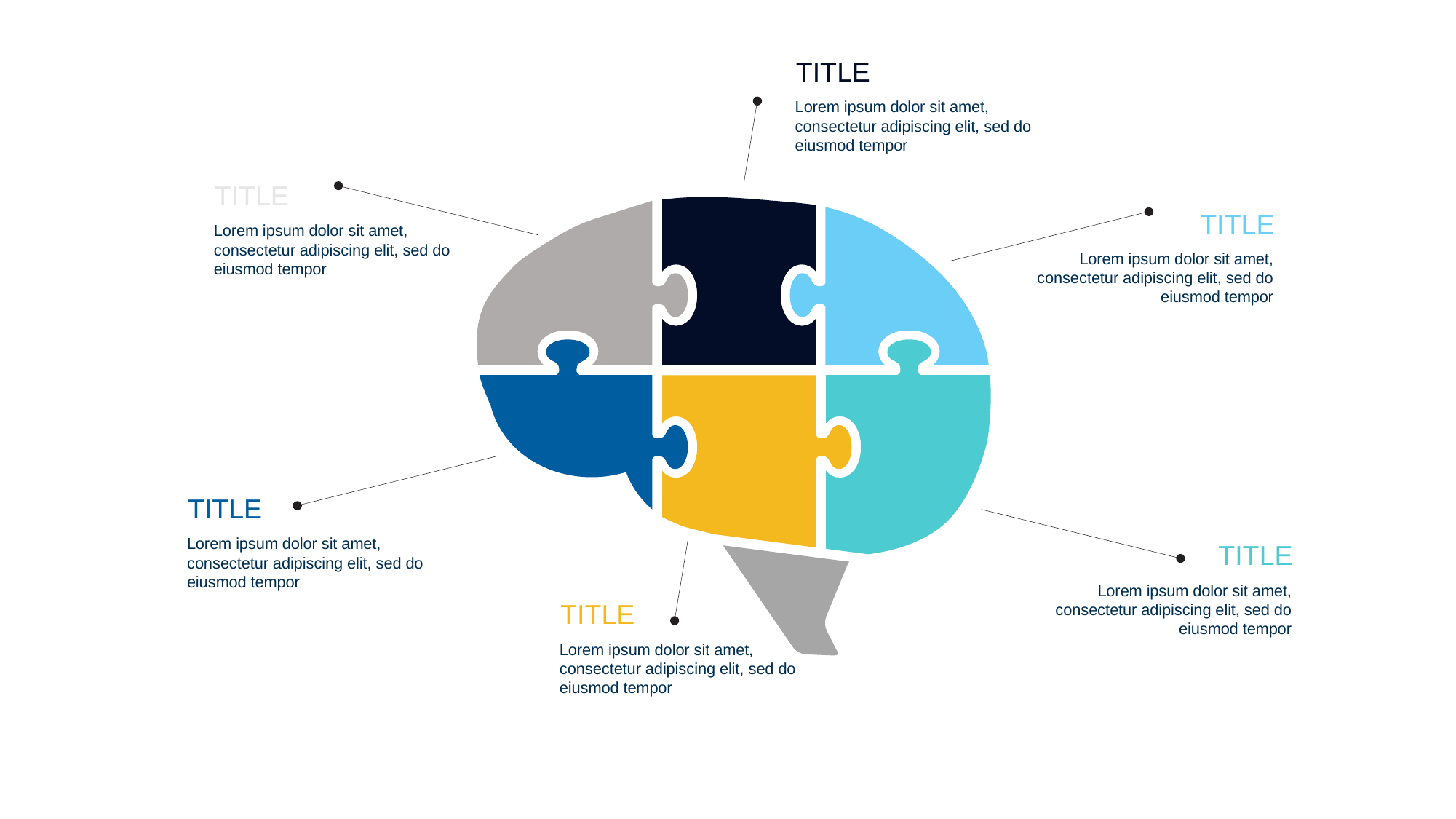

TITLE
Lorem ipsum dolor sit amet, consectetur adipiscing elit, sed do eiusmod tempor

TITLE

TITLE

Lorem ipsum dolor sit amet, consectetur adipiscing elit, sed do eiusmod tempor
Lorem ipsum dolor sit amet, consectetur adipiscing elit, sed do eiusmod tempor

TITLE
Lorem ipsum dolor sit amet, consectetur adipiscing elit, sed do eiusmod tempor
TITLE

Lorem ipsum dolor sit amet, consectetur adipiscing elit, sed do eiusmod tempor
TITLE
Lorem ipsum dolor sit amet, consectetur adipiscing elit, sed do eiusmod tempor